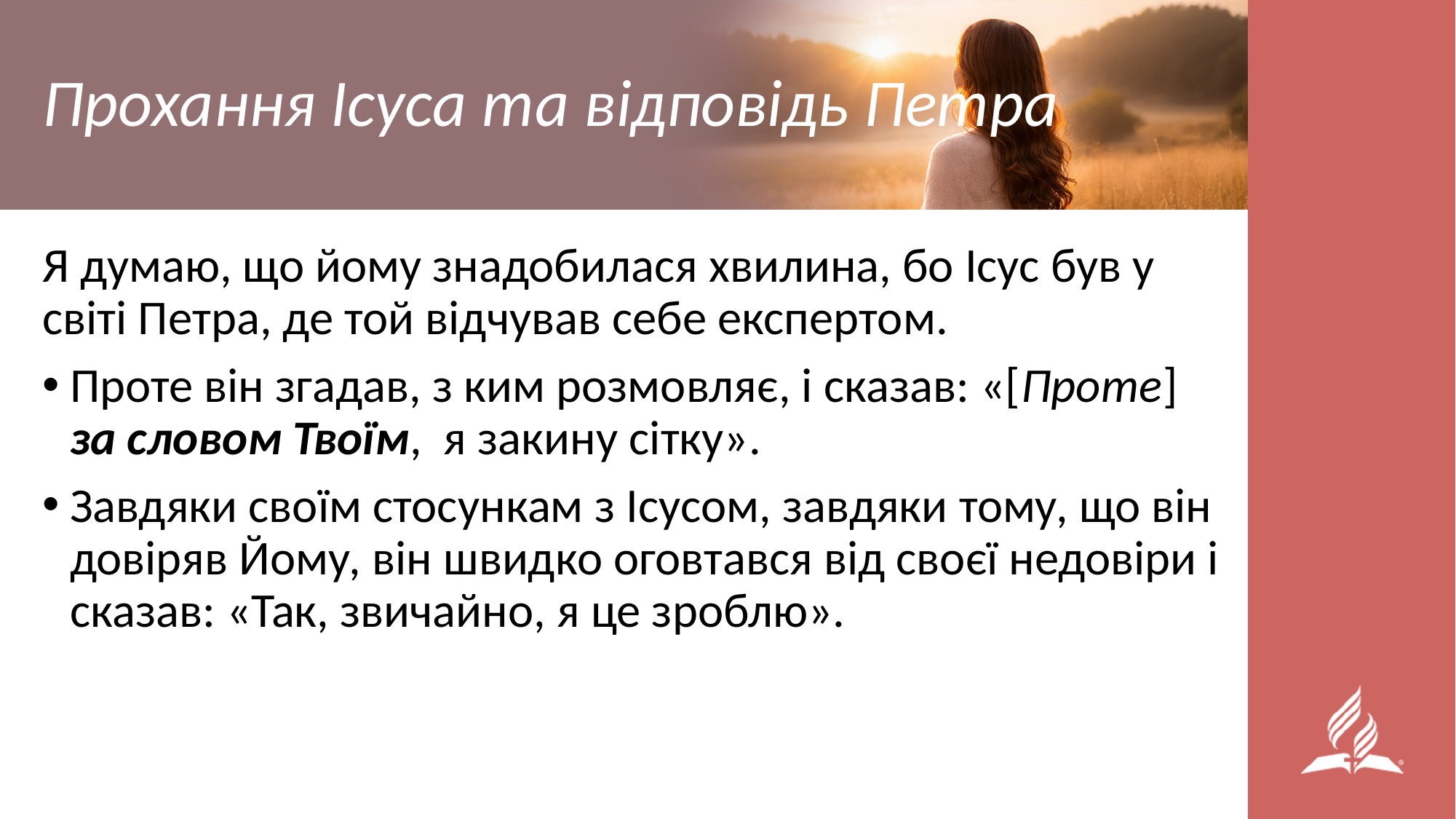

# Прохання Ісуса та відповідь Петра
Я думаю, що йому знадобилася хвилина, бо Ісус був у світі Петра, де той відчував себе експертом.
Проте він згадав, з ким розмовляє, і сказав: «[Проте] за словом Твоїм,  я закину сітку».
Завдяки своїм стосункам з Ісусом, завдяки тому, що він довіряв Йому, він швидко оговтався від своєї недовіри і сказав: «Так, звичайно, я це зроблю».